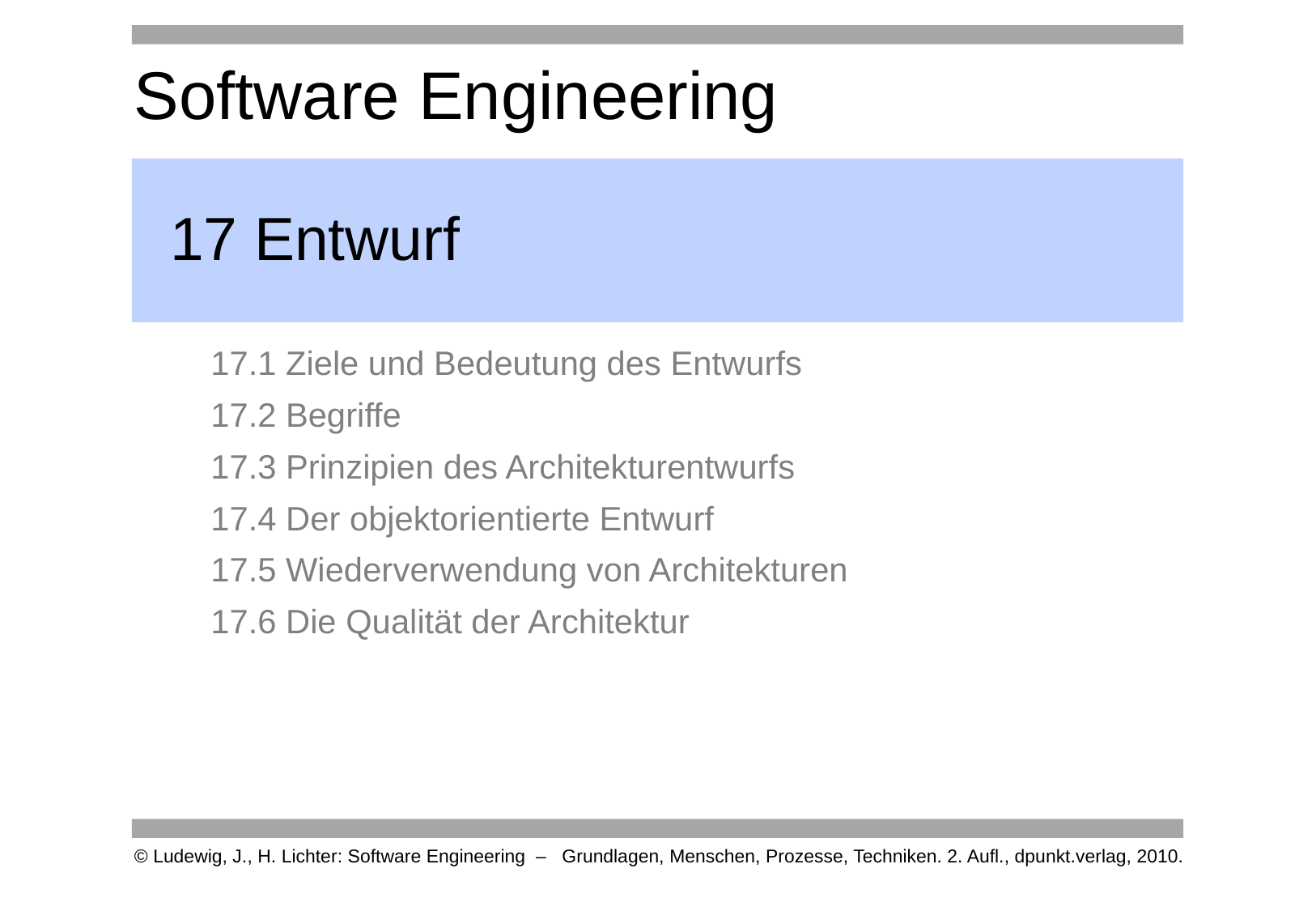

# 17 Entwurf
17.1 Ziele und Bedeutung des Entwurfs
17.2 Begriffe
17.3 Prinzipien des Architekturentwurfs
17.4 Der objektorientierte Entwurf
17.5 Wiederverwendung von Architekturen
17.6 Die Qualität der Architektur